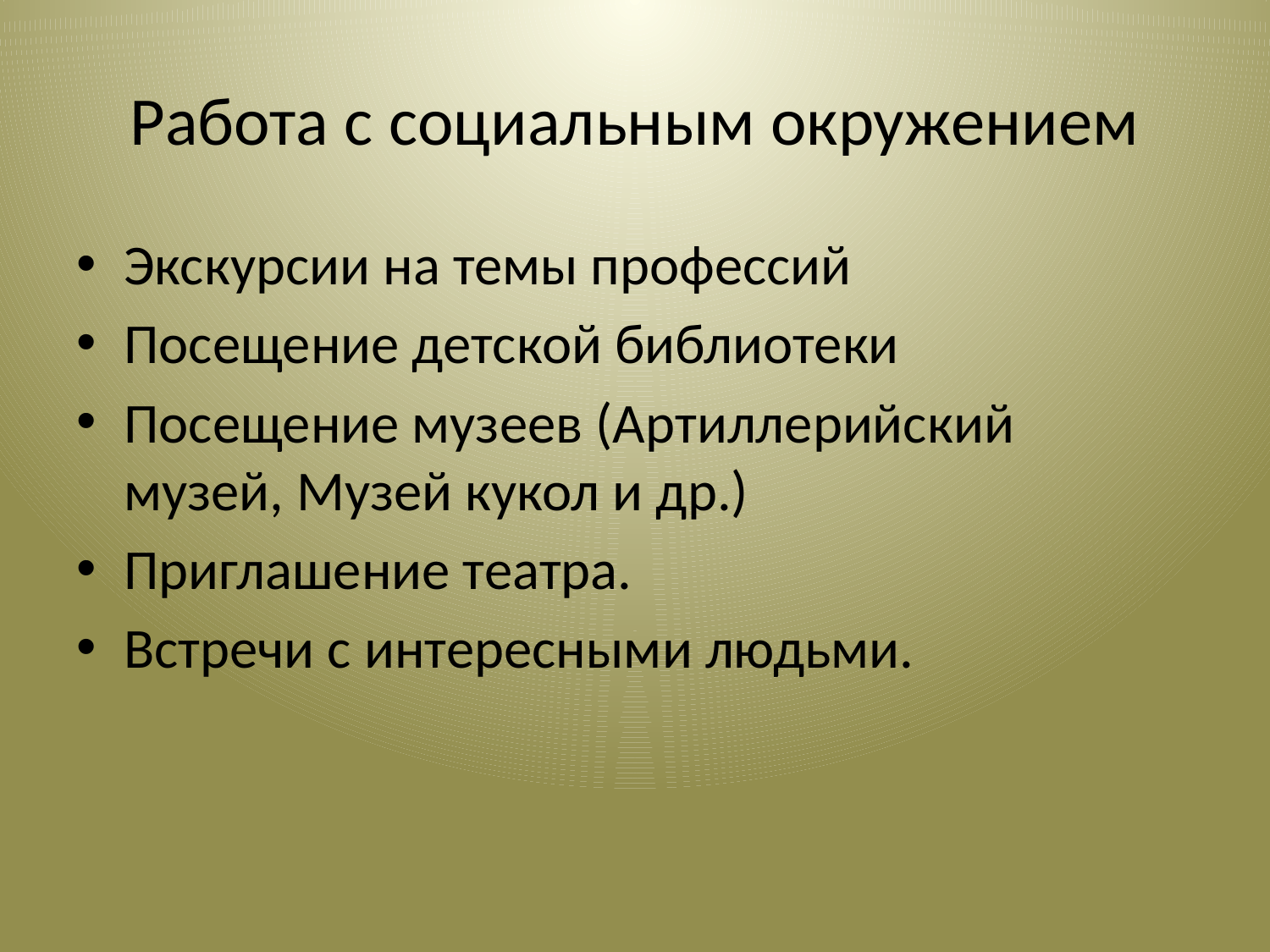

# Работа с социальным окружением
Экскурсии на темы профессий
Посещение детской библиотеки
Посещение музеев (Артиллерийский  музей, Музей кукол и др.)
Приглашение театра.
Встречи с интересными людьми.